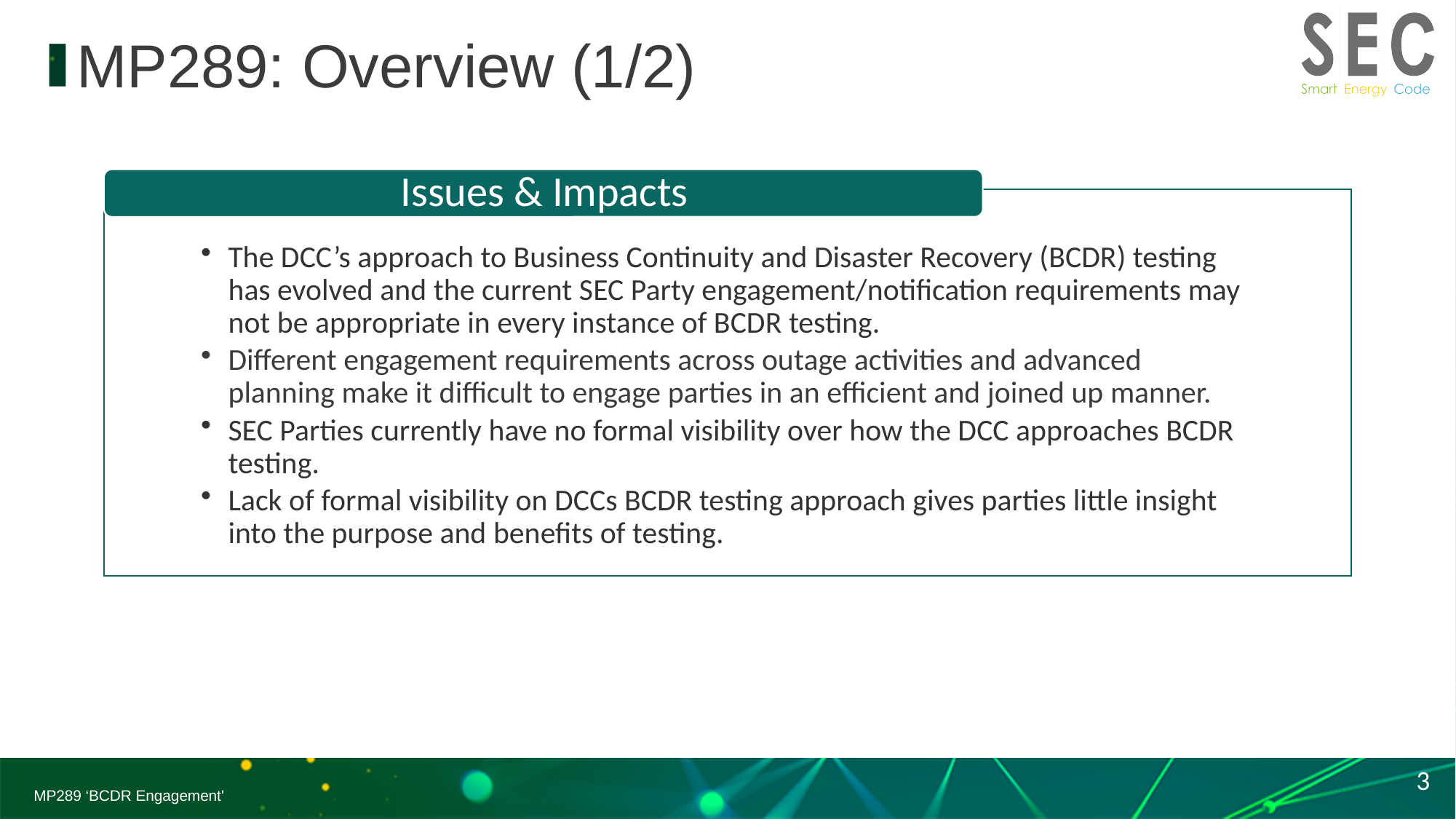

# MP289: Overview (1/2)
The DCC’s approach to Business Continuity and Disaster Recovery (BCDR) testing has evolved and the current SEC Party engagement/notification requirements may not be appropriate in every instance of BCDR testing.
Different engagement requirements across outage activities and advanced planning make it difficult to engage parties in an efficient and joined up manner.
SEC Parties currently have no formal visibility over how the DCC approaches BCDR testing.
Lack of formal visibility on DCCs BCDR testing approach gives parties little insight into the purpose and benefits of testing.
Issues & Impacts
3
MP289 ‘BCDR Engagement'